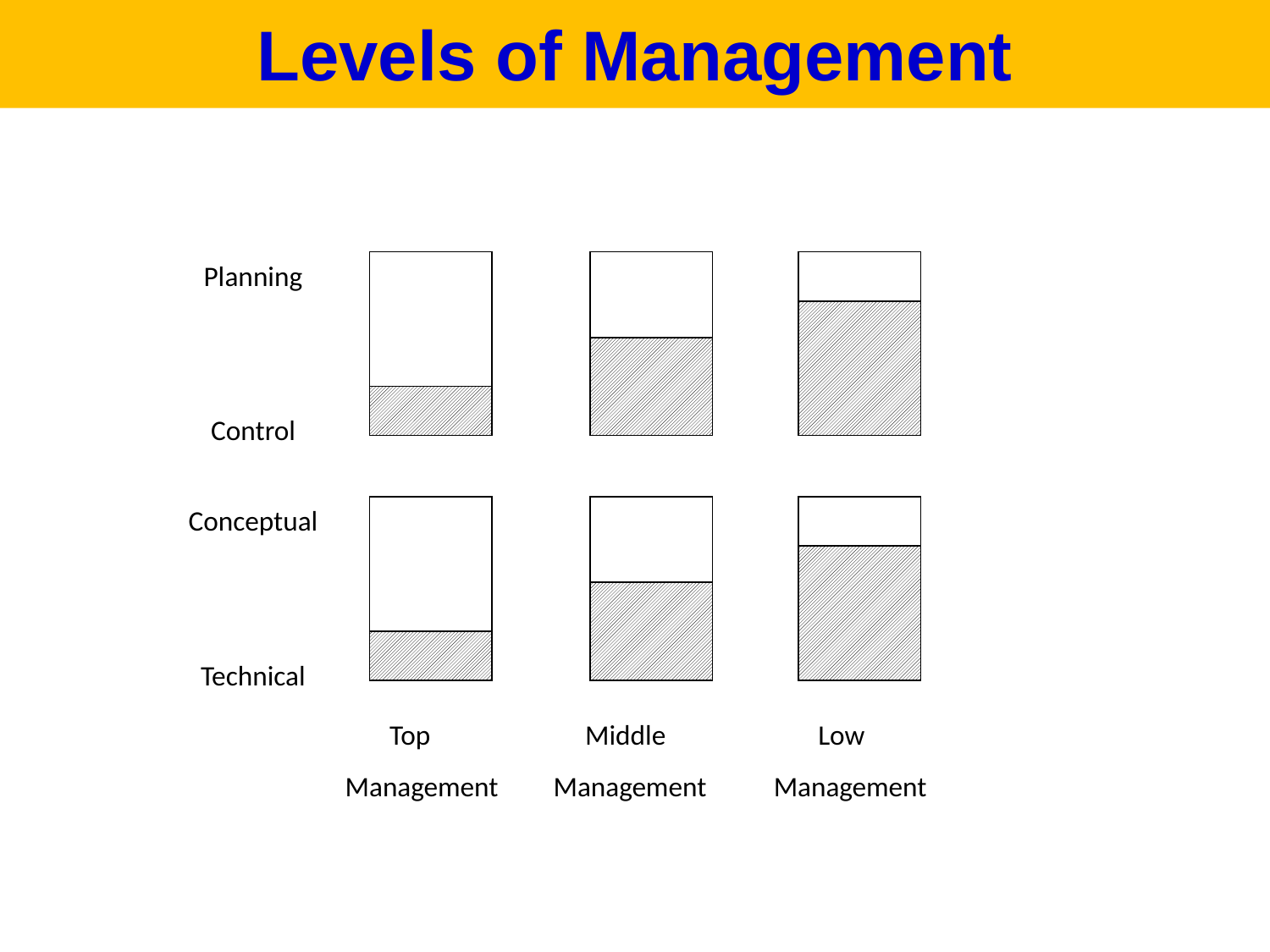

Levels of Management

Planning

Control

Conceptual

Technical

       Top
Management
     Middle
Management
       Low
Management